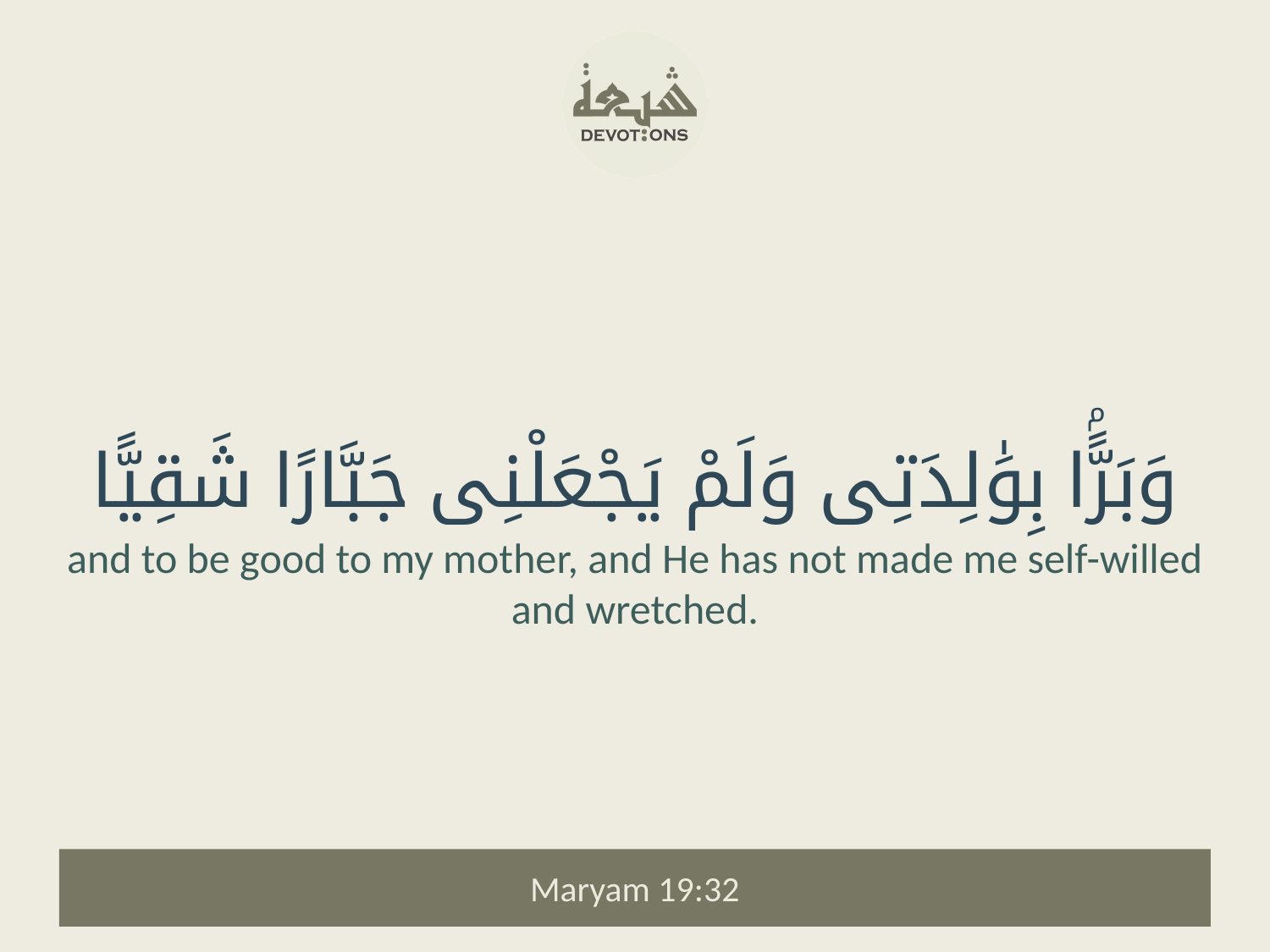

وَبَرًّۢا بِوَٰلِدَتِى وَلَمْ يَجْعَلْنِى جَبَّارًا شَقِيًّا
and to be good to my mother, and He has not made me self-willed and wretched.
Maryam 19:32